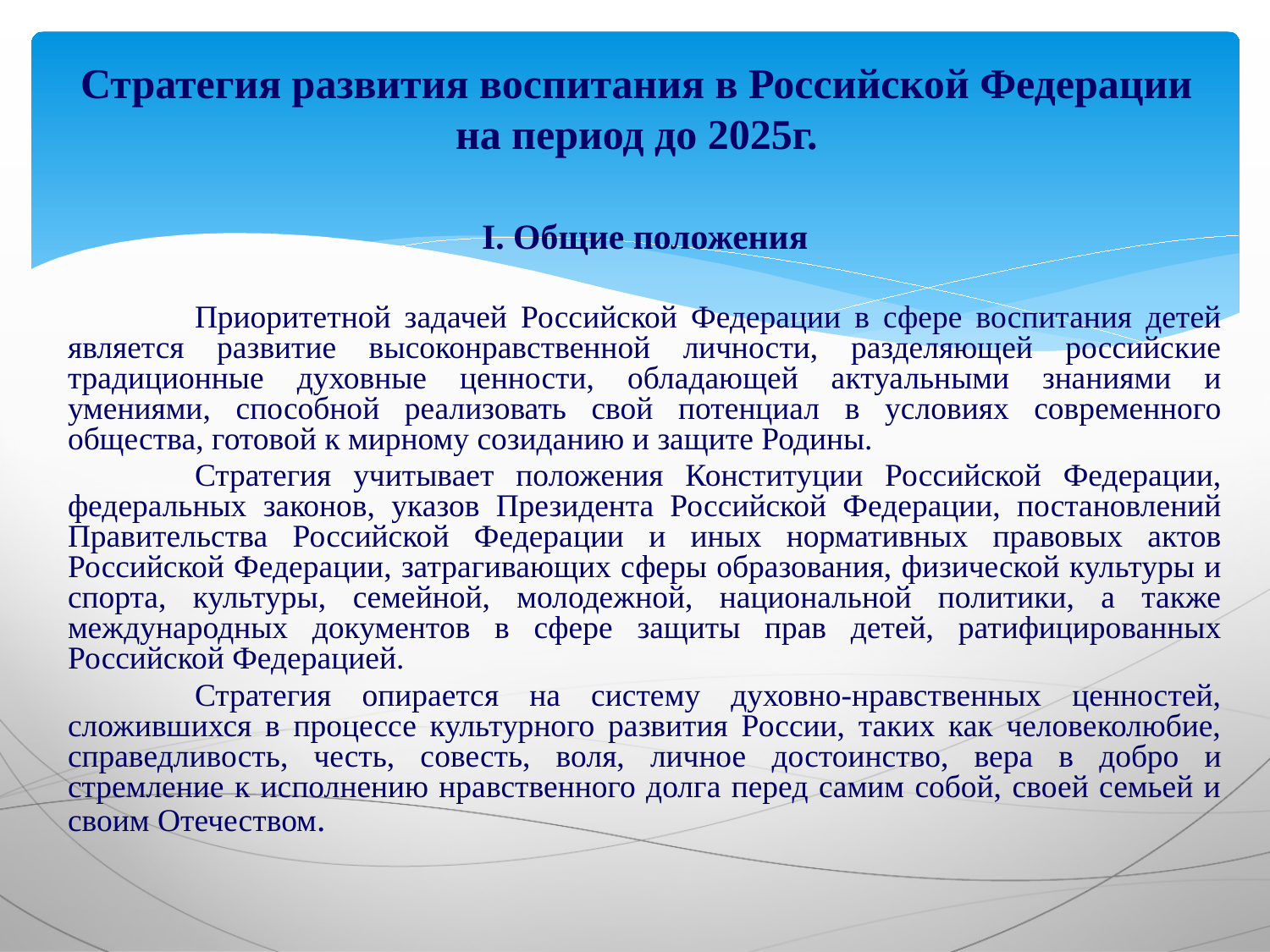

# Стратегия развития воспитания в Российской Федерации на период до 2025г.
I. Общие положения

	Приоритетной задачей Российской Федерации в сфере воспитания детей является развитие высоконравственной личности, разделяющей российские традиционные духовные ценности, обладающей актуальными знаниями и умениями, способной реализовать свой потенциал в условиях современного общества, готовой к мирному созиданию и защите Родины.
	Стратегия учитывает положения Конституции Российской Федерации, федеральных законов, указов Президента Российской Федерации, постановлений Правительства Российской Федерации и иных нормативных правовых актов Российской Федерации, затрагивающих сферы образования, физической культуры и спорта, культуры, семейной, молодежной, национальной политики, а также международных документов в сфере защиты прав детей, ратифицированных Российской Федерацией.
	Стратегия опирается на систему духовно-нравственных ценностей, сложившихся в процессе культурного развития России, таких как человеколюбие, справедливость, честь, совесть, воля, личное достоинство, вера в добро и стремление к исполнению нравственного долга перед самим собой, своей семьей и своим Отечеством.